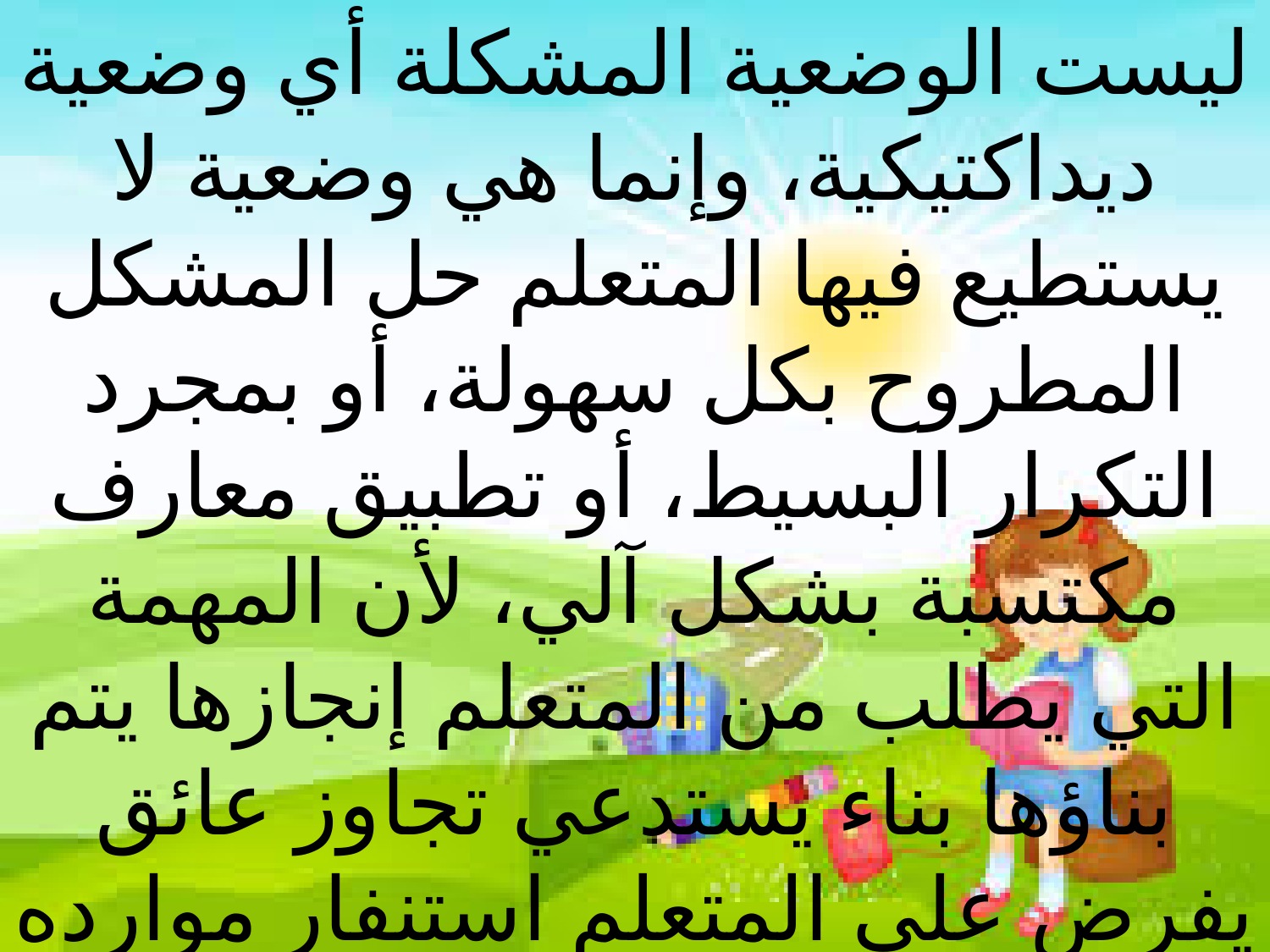

ليست الوضعية المشكلة أي وضعية ديداكتيكية، وإنما هي وضعية لا يستطيع فيها المتعلم حل المشكل المطروح بكل سهولة، أو بمجرد التكرار البسيط، أو تطبيق معارف مكتسبة بشكل آلي، لأن المهمة التي يطلب من المتعلم إنجازها يتم بناؤها بناء يستدعي تجاوز عائق يفرض على المتعلم استنفار موارده وتعبئتها وتوظيفها في سياقات جديدة لابتكار حلول وبناء معارف جديدة